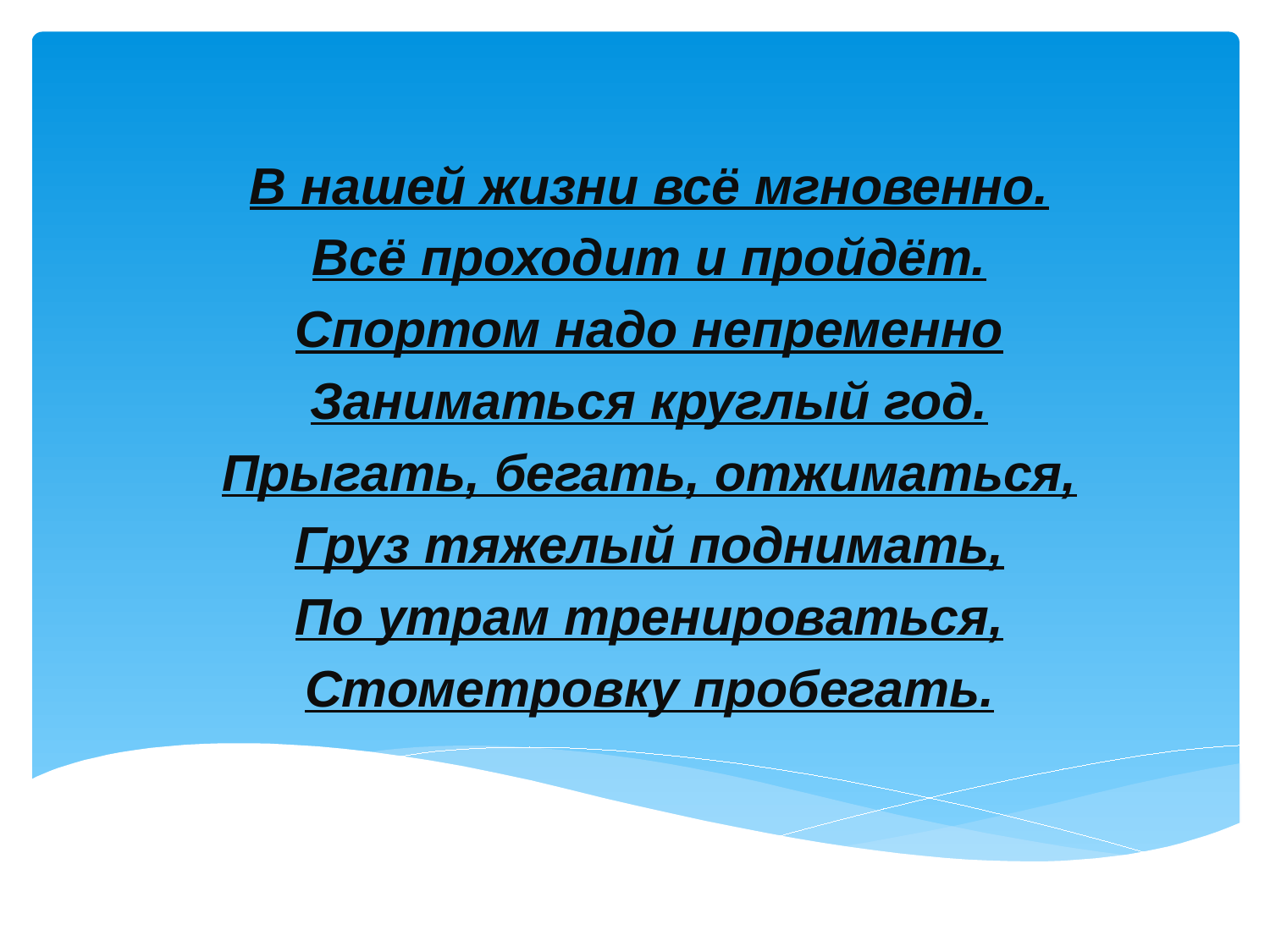

В нашей жизни всё мгновенно.
Всё проходит и пройдёт.
Спортом надо непременно
Заниматься круглый год.
Прыгать, бегать, отжиматься,
Груз тяжелый поднимать,
По утрам тренироваться,
Стометровку пробегать.

#